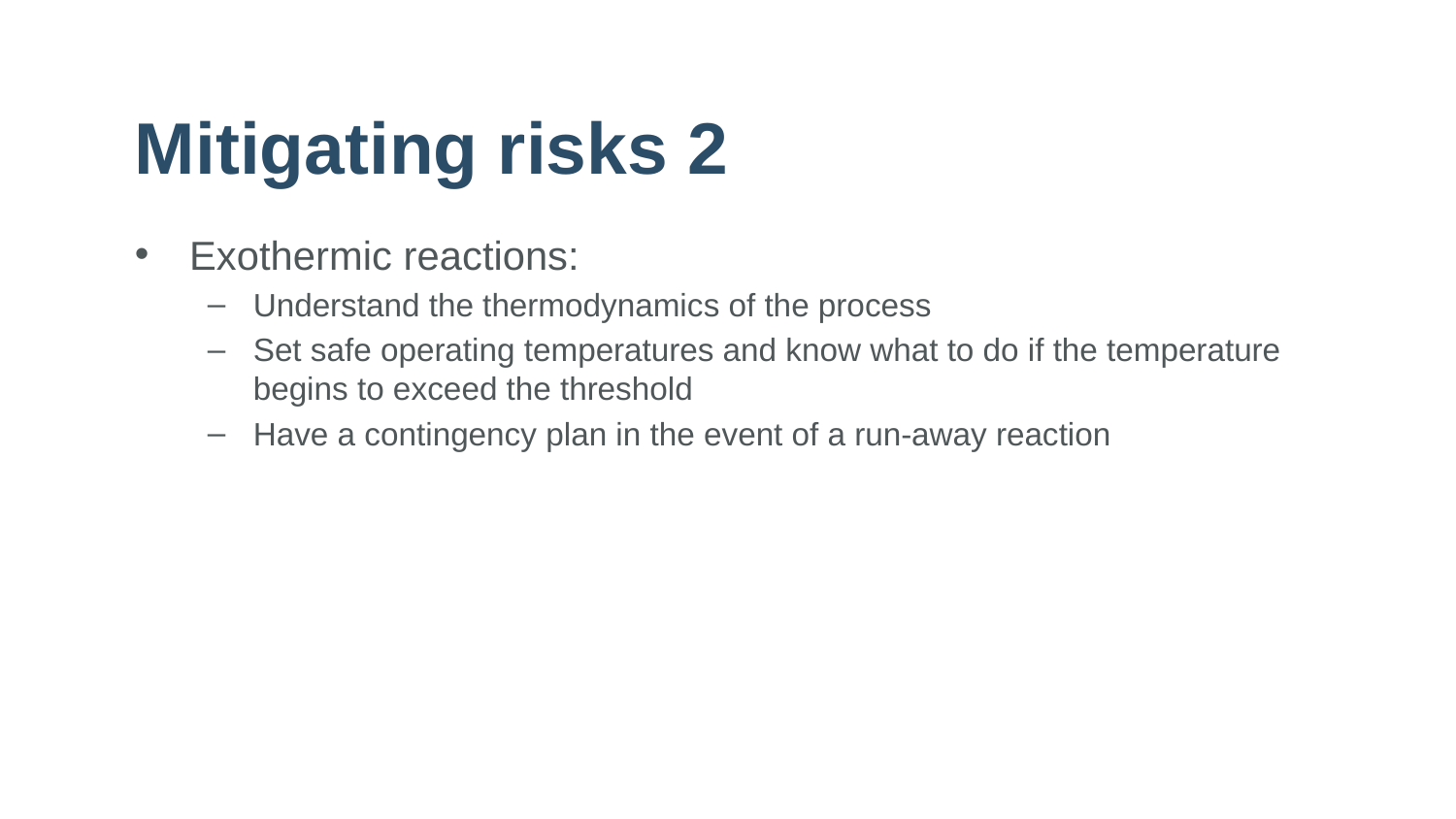

# Mitigating risks 2
Exothermic reactions:
Understand the thermodynamics of the process
Set safe operating temperatures and know what to do if the temperature begins to exceed the threshold
Have a contingency plan in the event of a run-away reaction